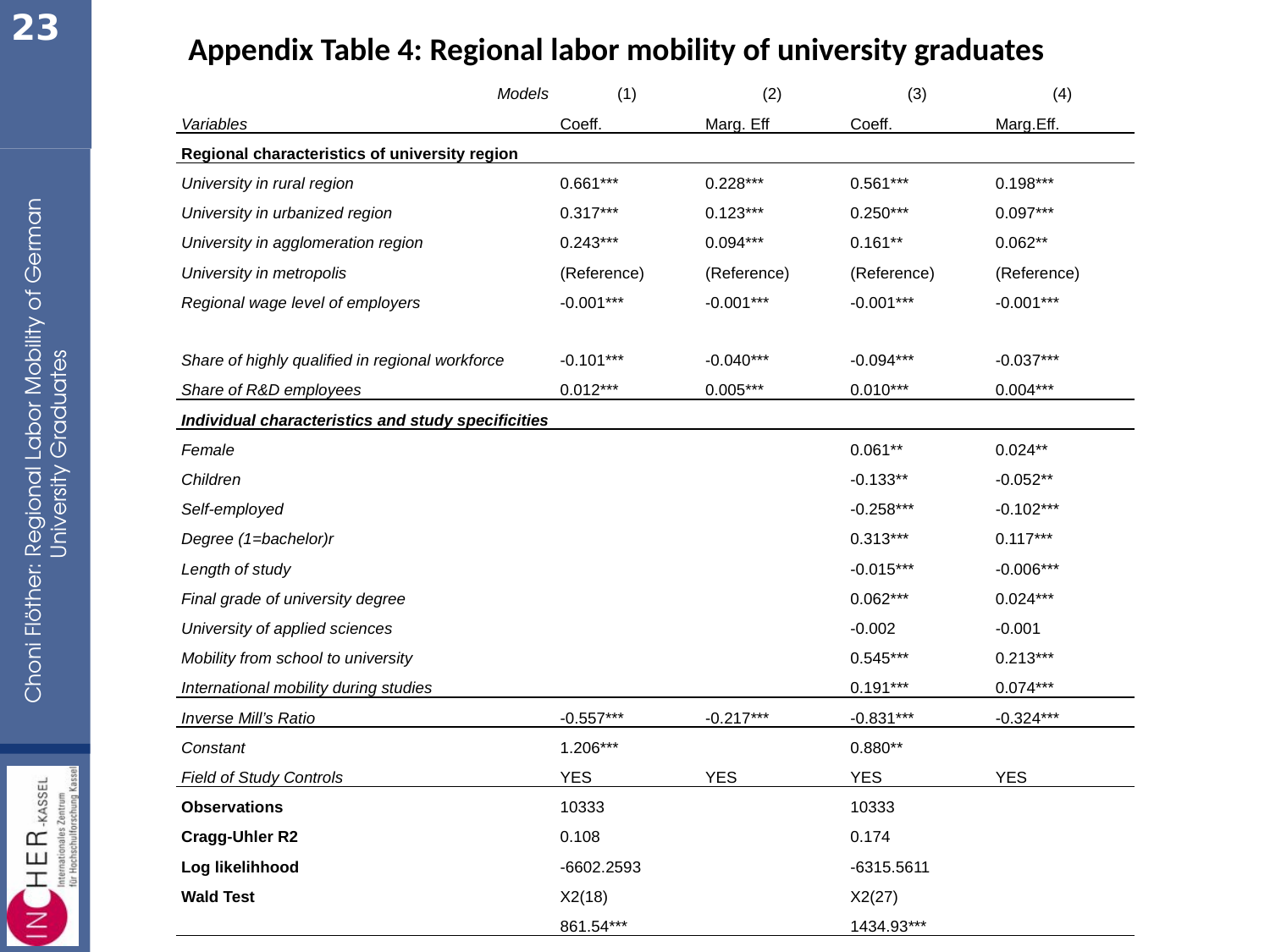

23
Appendix Table 4: Regional labor mobility of university graduates
| Models | (1) | (2) | (3) | (4) |
| --- | --- | --- | --- | --- |
| Variables | Coeff. | Marg. Eff | Coeff. | Marg.Eff. |
| Regional characteristics of university region |  |  |  |  |
| University in rural region | 0.661\*\*\* | 0.228\*\*\* | 0.561\*\*\* | 0.198\*\*\* |
| University in urbanized region | 0.317\*\*\* | 0.123\*\*\* | 0.250\*\*\* | 0.097\*\*\* |
| University in agglomeration region | 0.243\*\*\* | 0.094\*\*\* | 0.161\*\* | 0.062\*\* |
| University in metropolis | (Reference) | (Reference) | (Reference) | (Reference) |
| Regional wage level of employers | -0.001\*\*\* | -0.001\*\*\* | -0.001\*\*\* | -0.001\*\*\* |
| Share of highly qualified in regional workforce | -0.101\*\*\* | -0.040\*\*\* | -0.094\*\*\* | -0.037\*\*\* |
| Share of R&D employees | 0.012\*\*\* | 0.005\*\*\* | 0.010\*\*\* | 0.004\*\*\* |
| Individual characteristics and study specificities |  |  |  |  |
| Female |  |  | 0.061\*\* | 0.024\*\* |
| Children |  |  | -0.133\*\* | -0.052\*\* |
| Self-employed |  |  | -0.258\*\*\* | -0.102\*\*\* |
| Degree (1=bachelor)r |  |  | 0.313\*\*\* | 0.117\*\*\* |
| Length of study |  |  | -0.015\*\*\* | -0.006\*\*\* |
| Final grade of university degree |  |  | 0.062\*\*\* | 0.024\*\*\* |
| University of applied sciences |  |  | -0.002 | -0.001 |
| Mobility from school to university |  |  | 0.545\*\*\* | 0.213\*\*\* |
| International mobility during studies |  |  | 0.191\*\*\* | 0.074\*\*\* |
| Inverse Mill’s Ratio | -0.557\*\*\* | -0.217\*\*\* | -0.831\*\*\* | -0.324\*\*\* |
| Constant | 1.206\*\*\* |  | 0.880\*\* |  |
| Field of Study Controls | YES | YES | YES | YES |
| Observations | 10333 |  | 10333 |  |
| Cragg-Uhler R2 | 0.108 |  | 0.174 |  |
| Log likelihhood | -6602.2593 |  | -6315.5611 |  |
| Wald Test | X2(18) |  | X2(27) |  |
|  | 861.54\*\*\* |  | 1434.93\*\*\* |  |